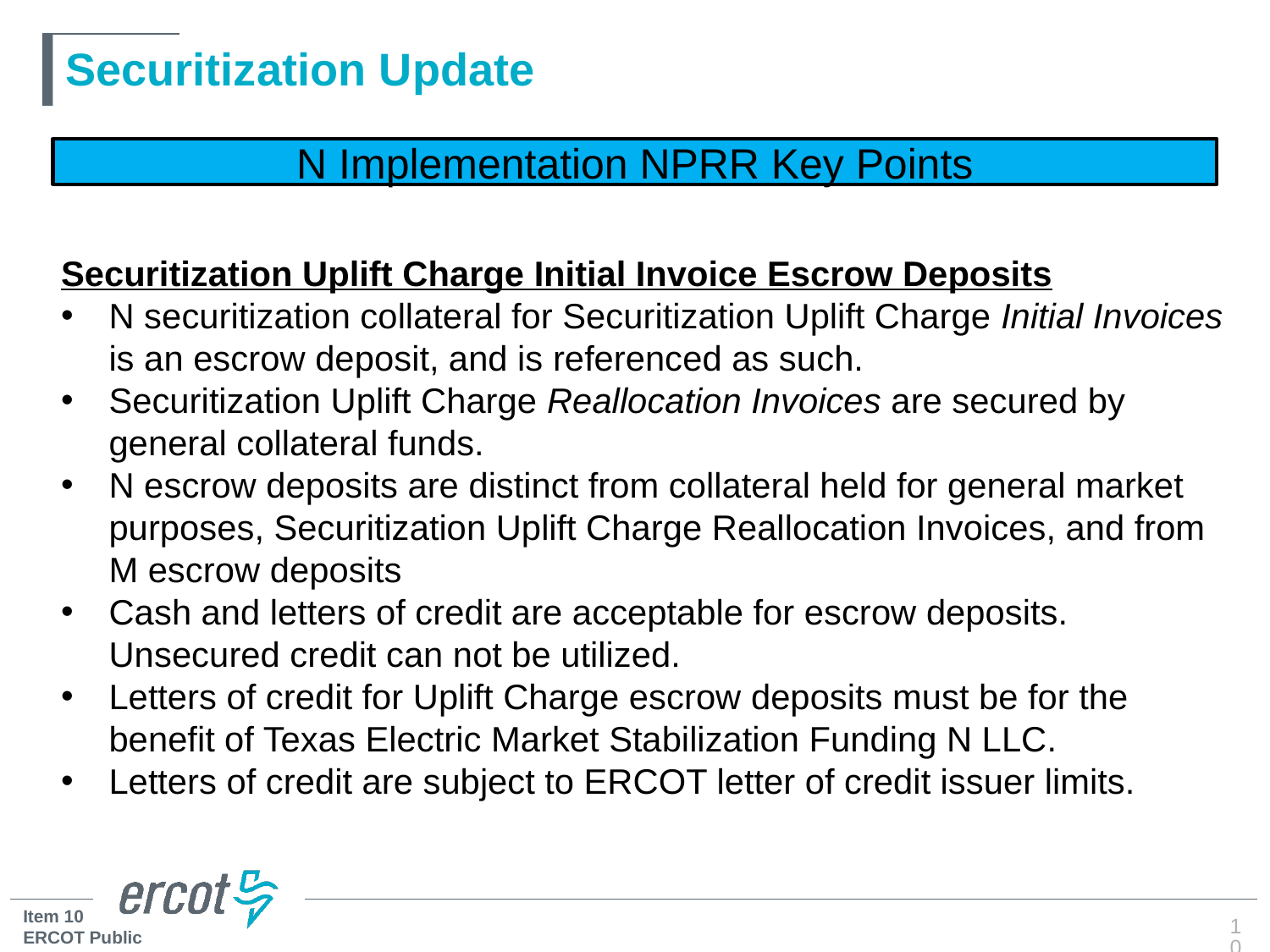

# Securitization Update
N Implementation NPRR Key Points
Securitization Uplift Charge Initial Invoice Escrow Deposits
N securitization collateral for Securitization Uplift Charge Initial Invoices is an escrow deposit, and is referenced as such.
Securitization Uplift Charge Reallocation Invoices are secured by general collateral funds.
N escrow deposits are distinct from collateral held for general market purposes, Securitization Uplift Charge Reallocation Invoices, and from M escrow deposits
Cash and letters of credit are acceptable for escrow deposits. Unsecured credit can not be utilized.
Letters of credit for Uplift Charge escrow deposits must be for the benefit of Texas Electric Market Stabilization Funding N LLC.
Letters of credit are subject to ERCOT letter of credit issuer limits.

10